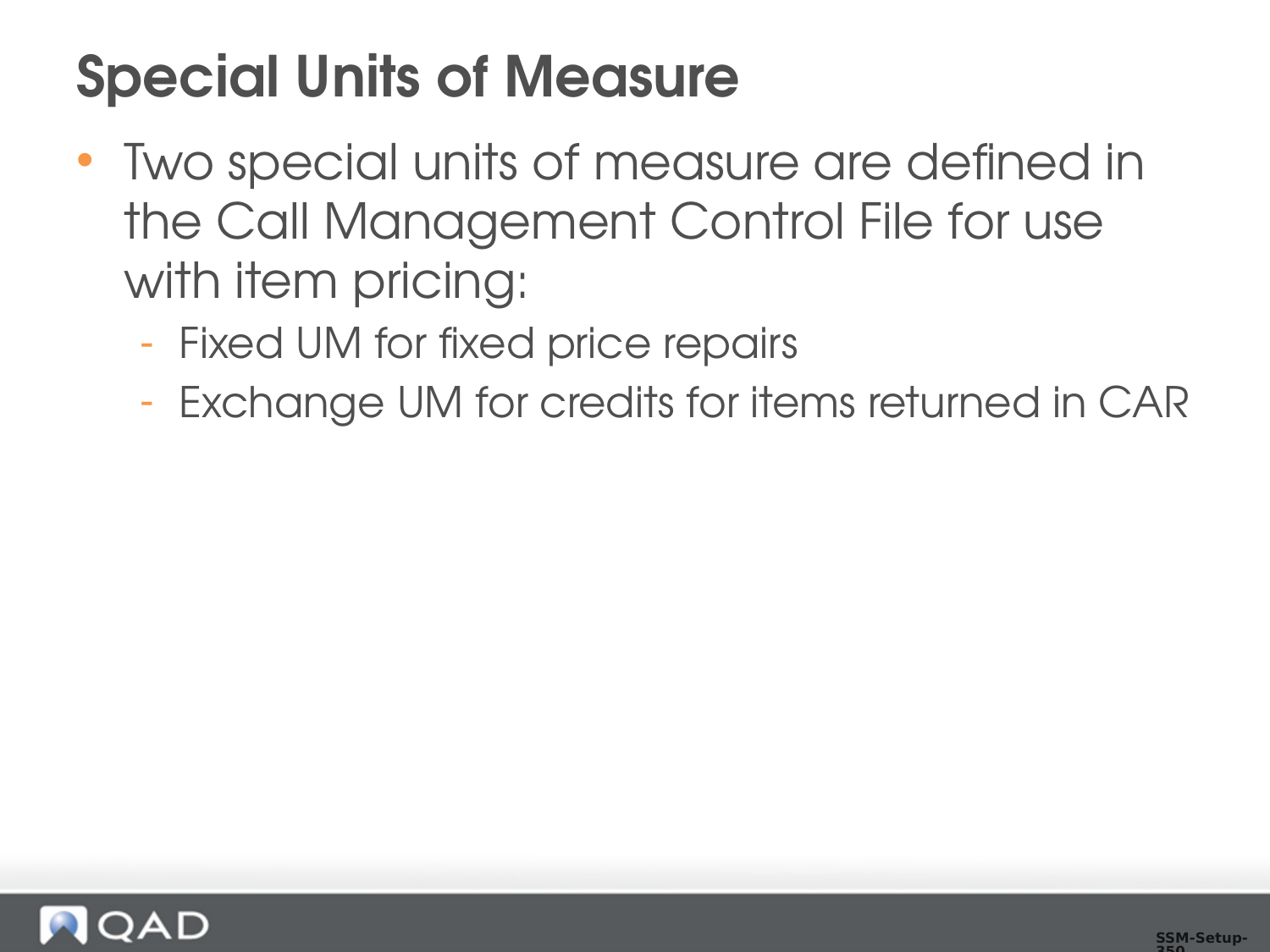

# Special Units of Measure
Two special units of measure are defined in the Call Management Control File for use with item pricing:
Fixed UM for fixed price repairs
Exchange UM for credits for items returned in CAR
SSM-Setup-350